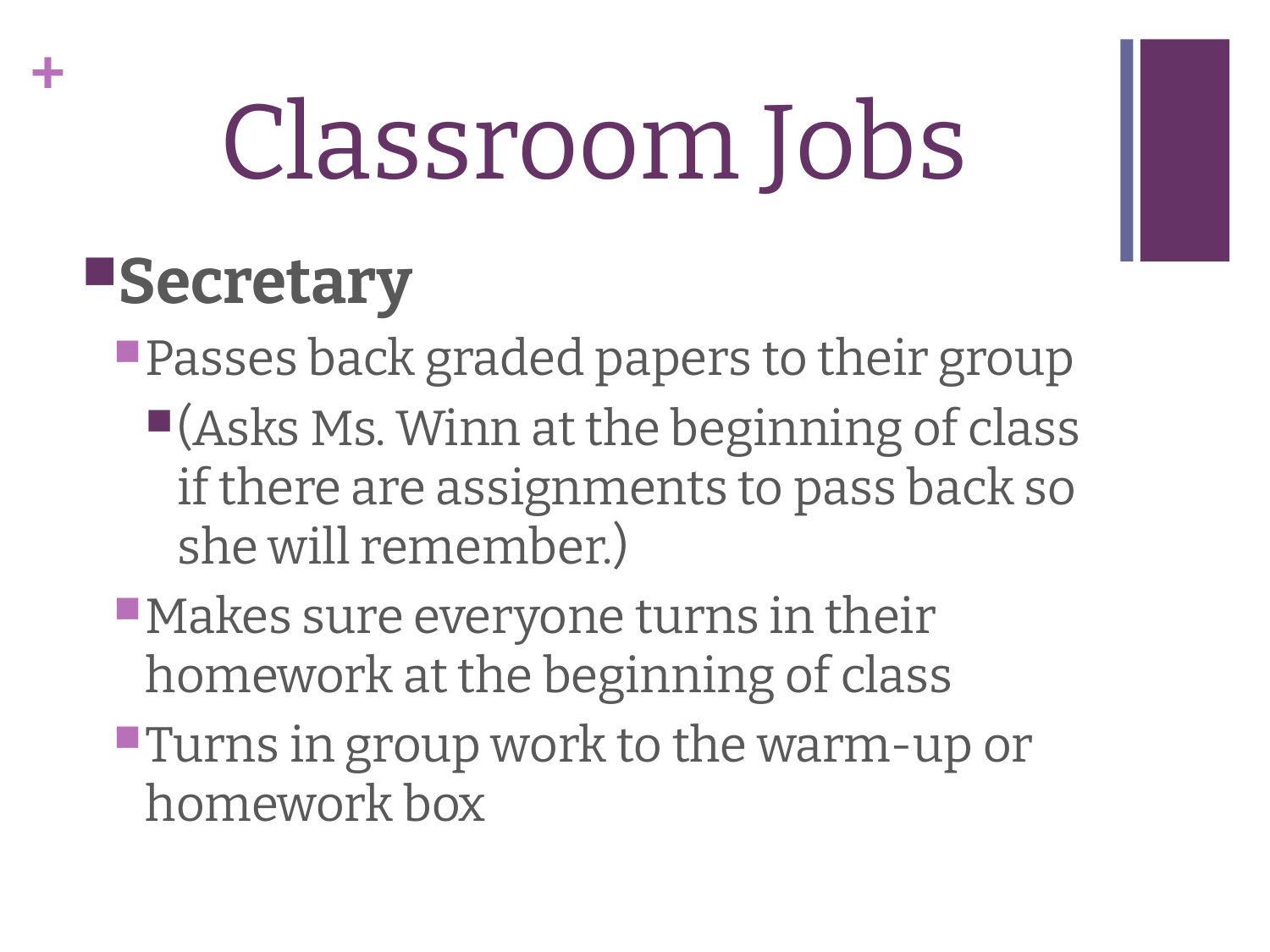

# Classroom Jobs
Secretary
Passes back graded papers to their group
(Asks Ms. Winn at the beginning of class if there are assignments to pass back so she will remember.)
Makes sure everyone turns in their homework at the beginning of class
Turns in group work to the warm-up or homework box